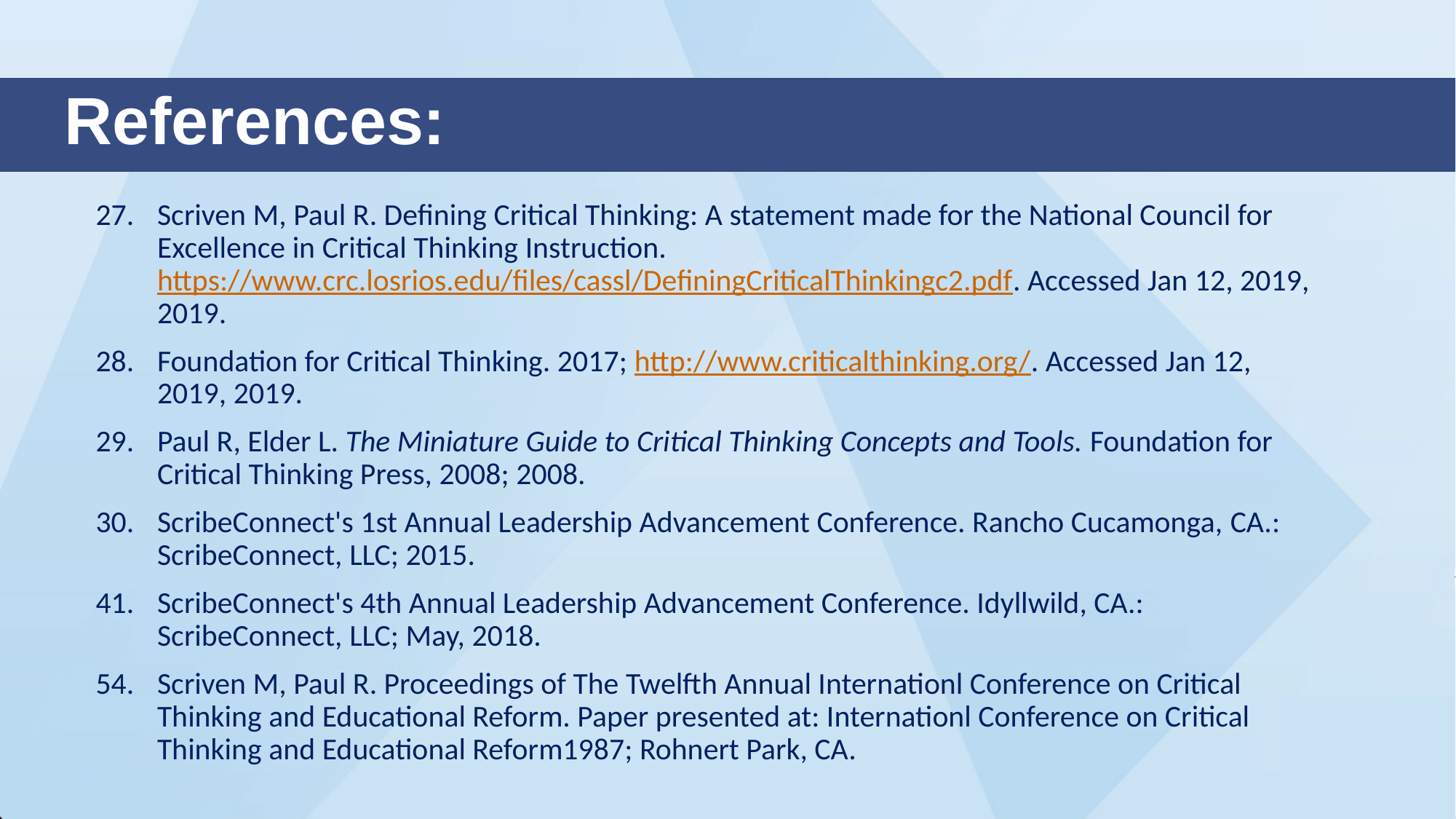

# References:
Scriven M, Paul R. Defining Critical Thinking: A statement made for the National Council for Excellence in Critical Thinking Instruction.  https://www.crc.losrios.edu/files/cassl/DefiningCriticalThinkingc2.pdf. Accessed Jan 12, 2019, 2019.
Foundation for Critical Thinking. 2017; http://www.criticalthinking.org/. Accessed Jan 12, 2019, 2019.
Paul R, Elder L. The Miniature Guide to Critical Thinking Concepts and Tools. Foundation for Critical Thinking Press, 2008; 2008.
ScribeConnect's 1st Annual Leadership Advancement Conference. Rancho Cucamonga, CA.: ScribeConnect, LLC; 2015.
ScribeConnect's 4th Annual Leadership Advancement Conference. Idyllwild, CA.: ScribeConnect, LLC; May, 2018.
Scriven M, Paul R. Proceedings of The Twelfth Annual Internationl Conference on Critical Thinking and Educational Reform. Paper presented at: Internationl Conference on Critical Thinking and Educational Reform1987; Rohnert Park, CA.